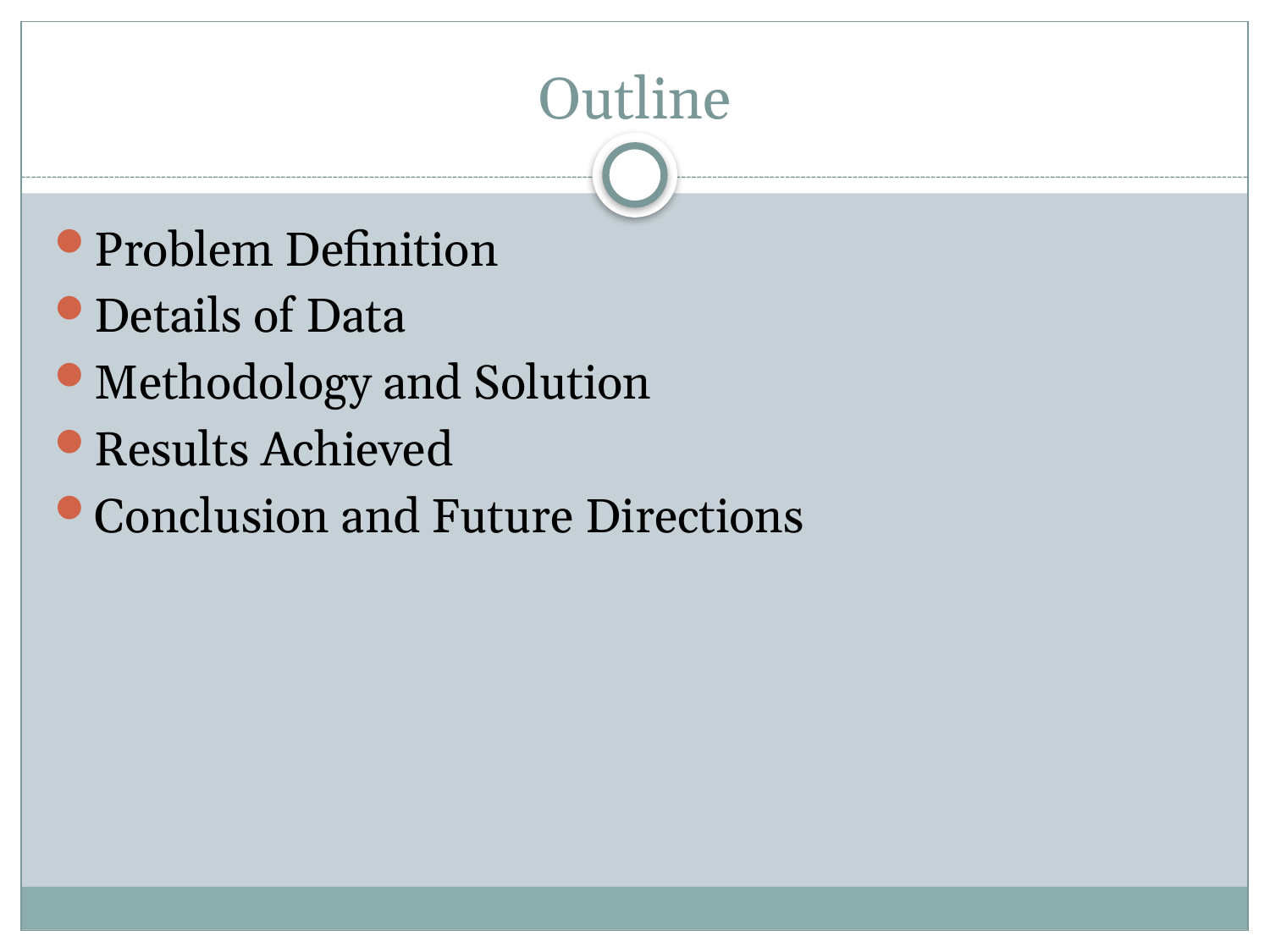

# Outline
Problem Definition
Details of Data
Methodology and Solution
Results Achieved
Conclusion and Future Directions